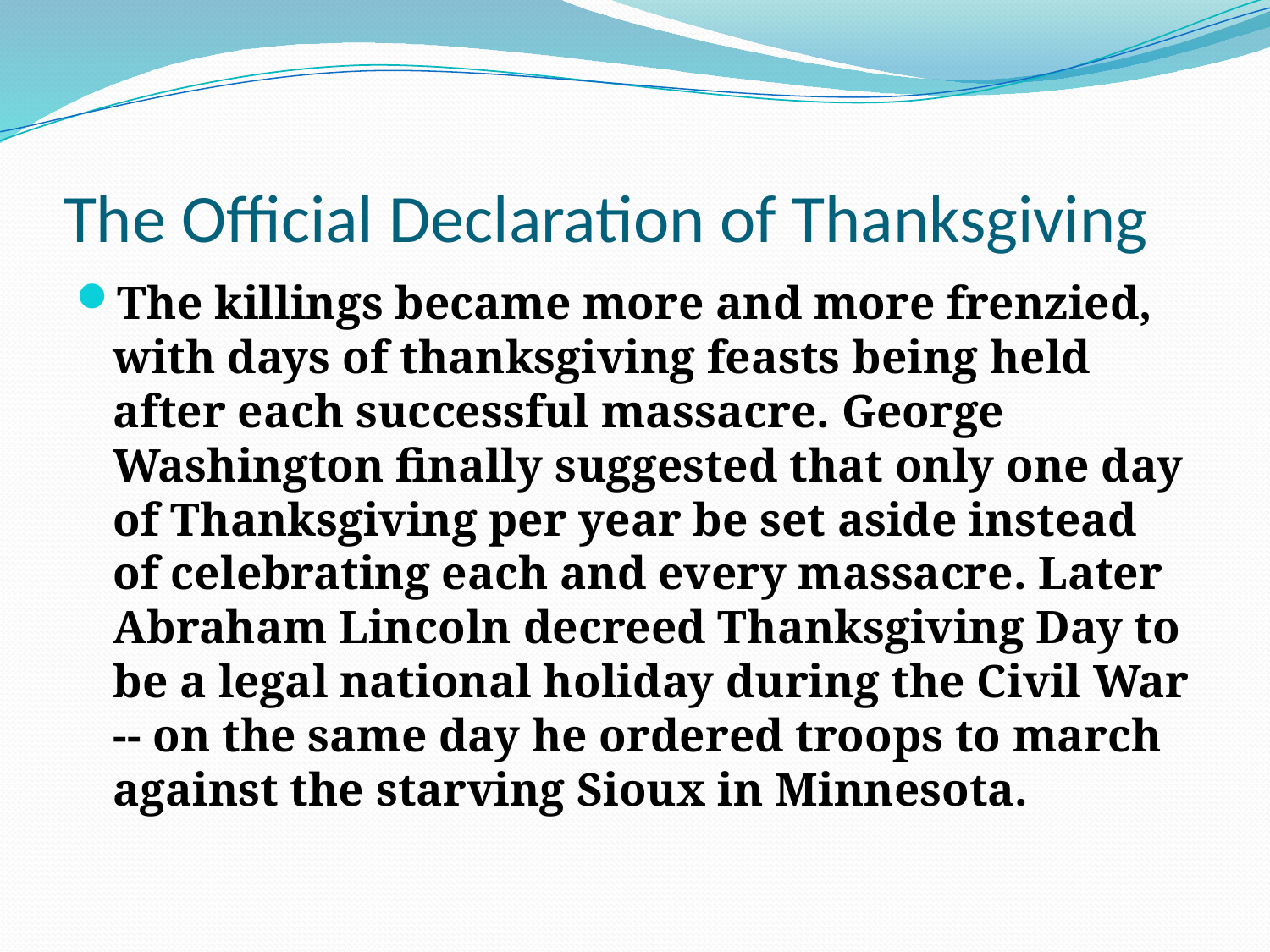

# The Official Declaration of Thanksgiving
The killings became more and more frenzied, with days of thanksgiving feasts being held after each successful massacre. George Washington finally suggested that only one day of Thanksgiving per year be set aside instead of celebrating each and every massacre. Later Abraham Lincoln decreed Thanksgiving Day to be a legal national holiday during the Civil War -- on the same day he ordered troops to march against the starving Sioux in Minnesota.